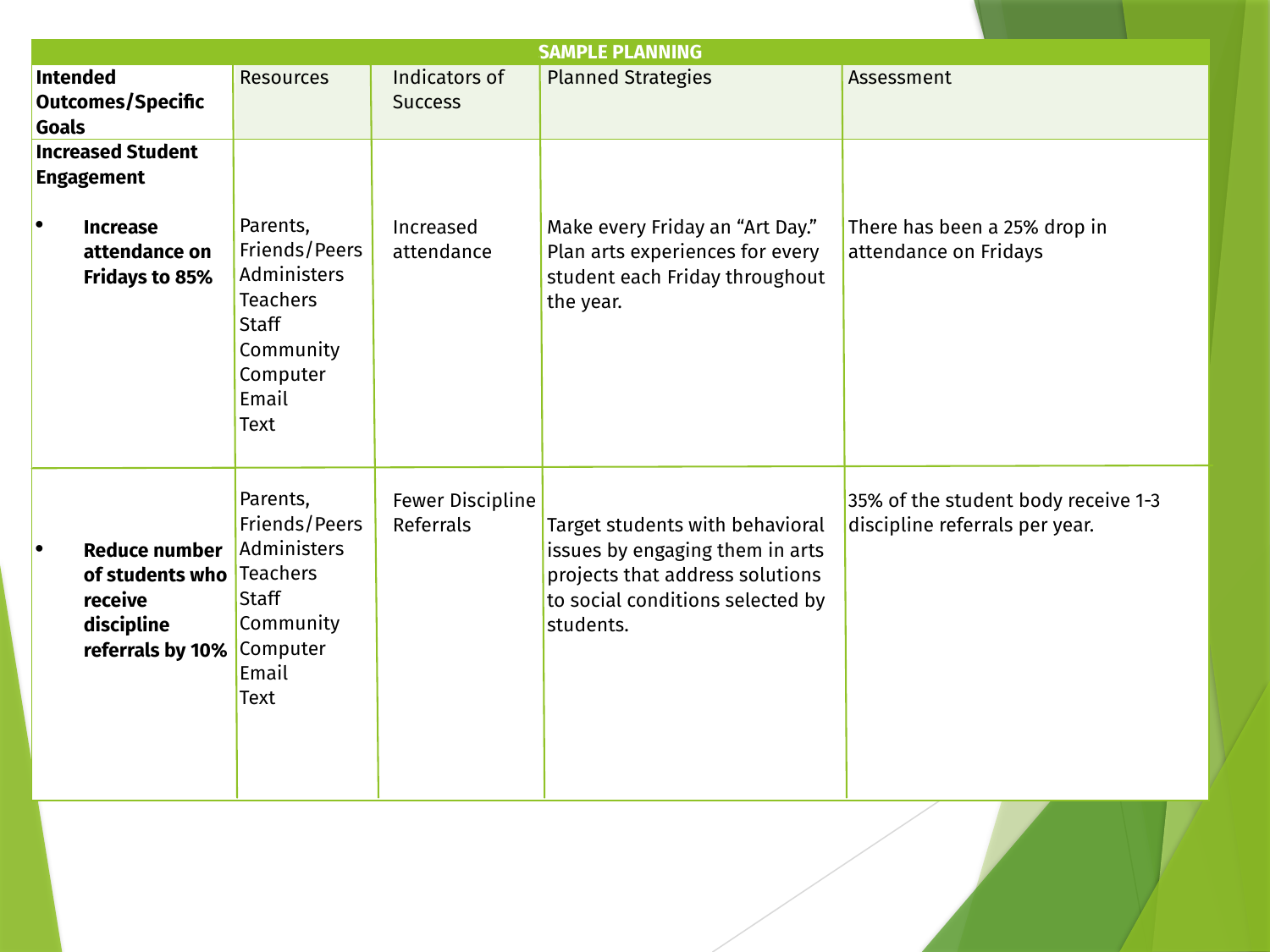

| SAMPLE PLANNING |  |  |  |  |
| --- | --- | --- | --- | --- |
| Intended Outcomes/Specific Goals | Resources | Indicators of Success | Planned Strategies | Assessment |
| Increased Student Engagement   Increase attendance on Fridays to 85%   Reduce number of students who receive discipline referrals by 10% | Parents, Friends/Peers Administers Teachers Staff Community Computer Email Text Parents, Friends/Peers Administers Teachers Staff Community Computer Email Text | Increased attendance       Fewer Discipline Referrals | Make every Friday an “Art Day.” Plan arts experiences for every student each Friday throughout the year.   Target students with behavioral issues by engaging them in arts projects that address solutions to social conditions selected by students. | There has been a 25% drop in attendance on Fridays     35% of the student body receive 1-3 discipline referrals per year. |